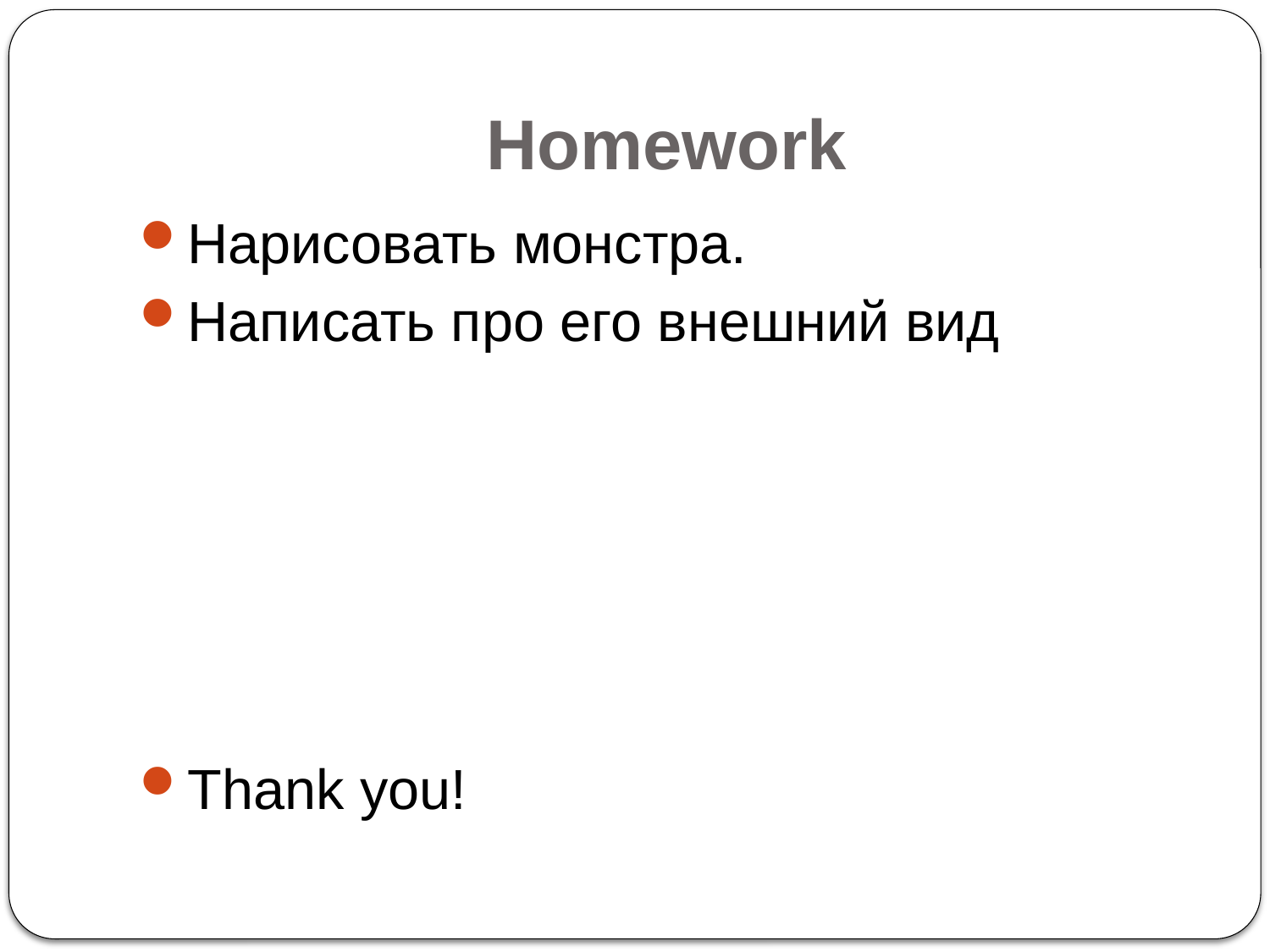

# Homework
Нарисовать монстра.
Написать про его внешний вид

Thank you!